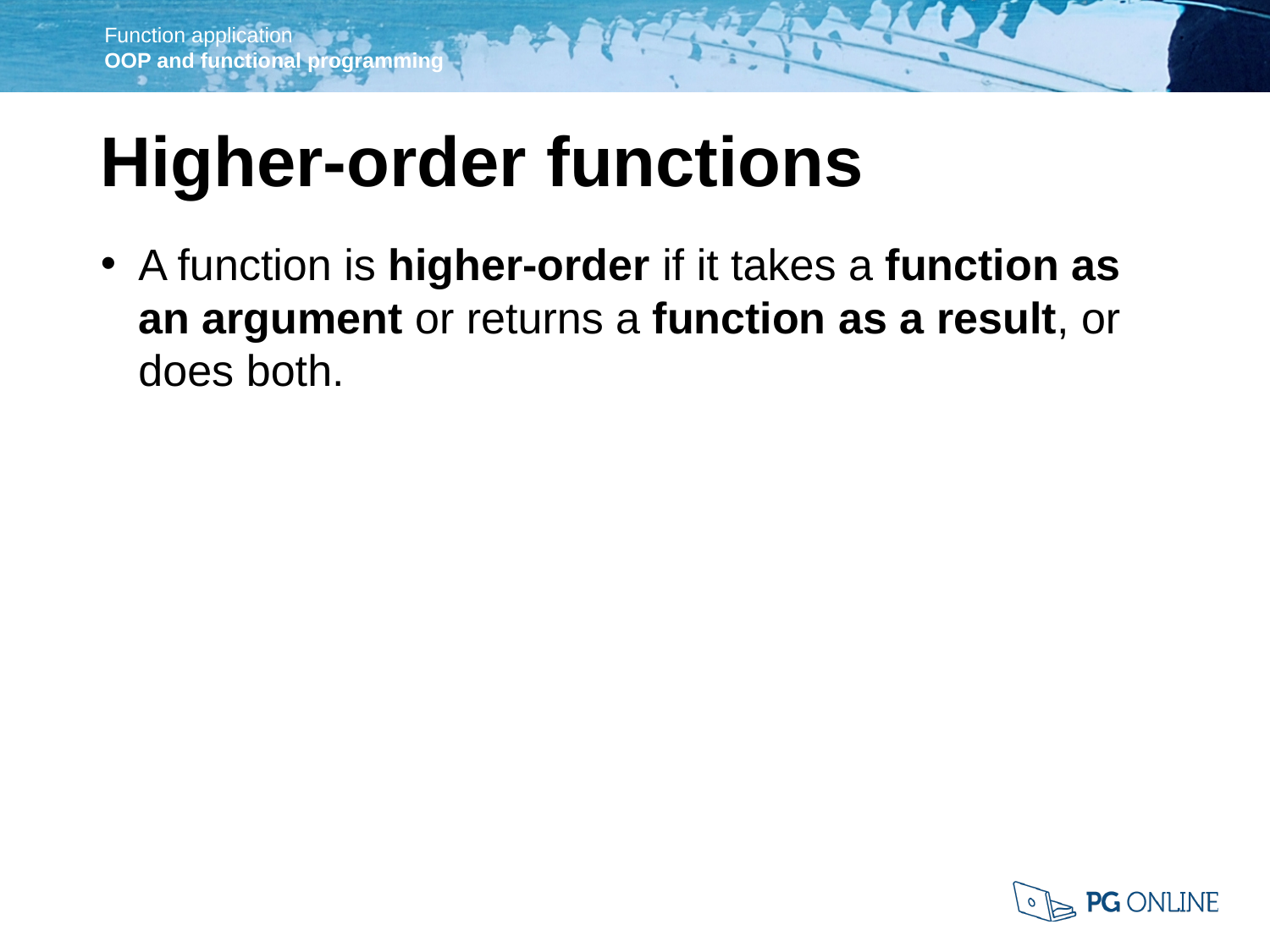

Higher-order functions
A function is higher-order if it takes a function as an argument or returns a function as a result, or does both.